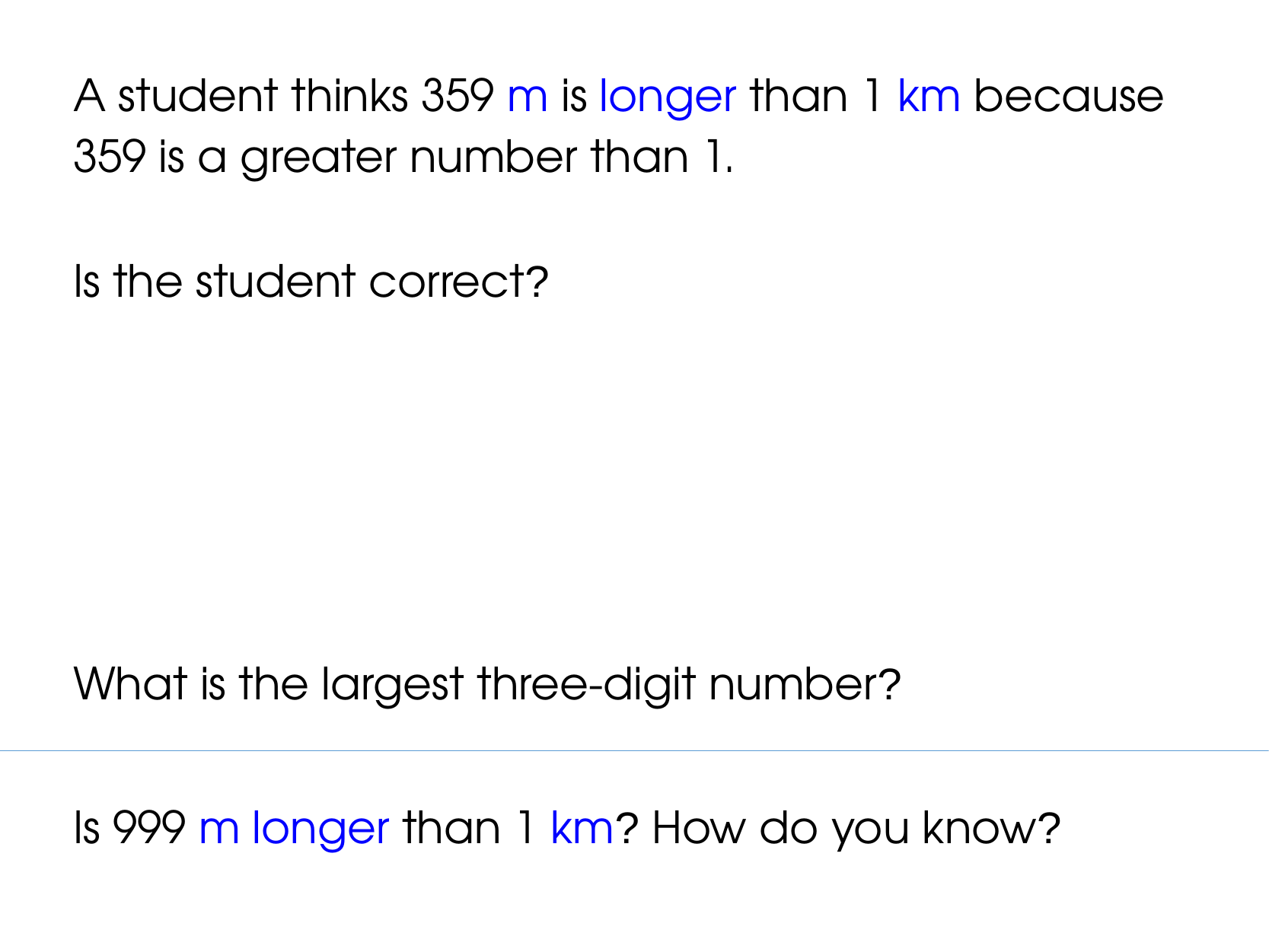

A student thinks 359 m is longer than 1 km because 359 is a greater number than 1.

Is the student correct?
What is the largest three-digit number?
Is 999 m longer than 1 km? How do you know?